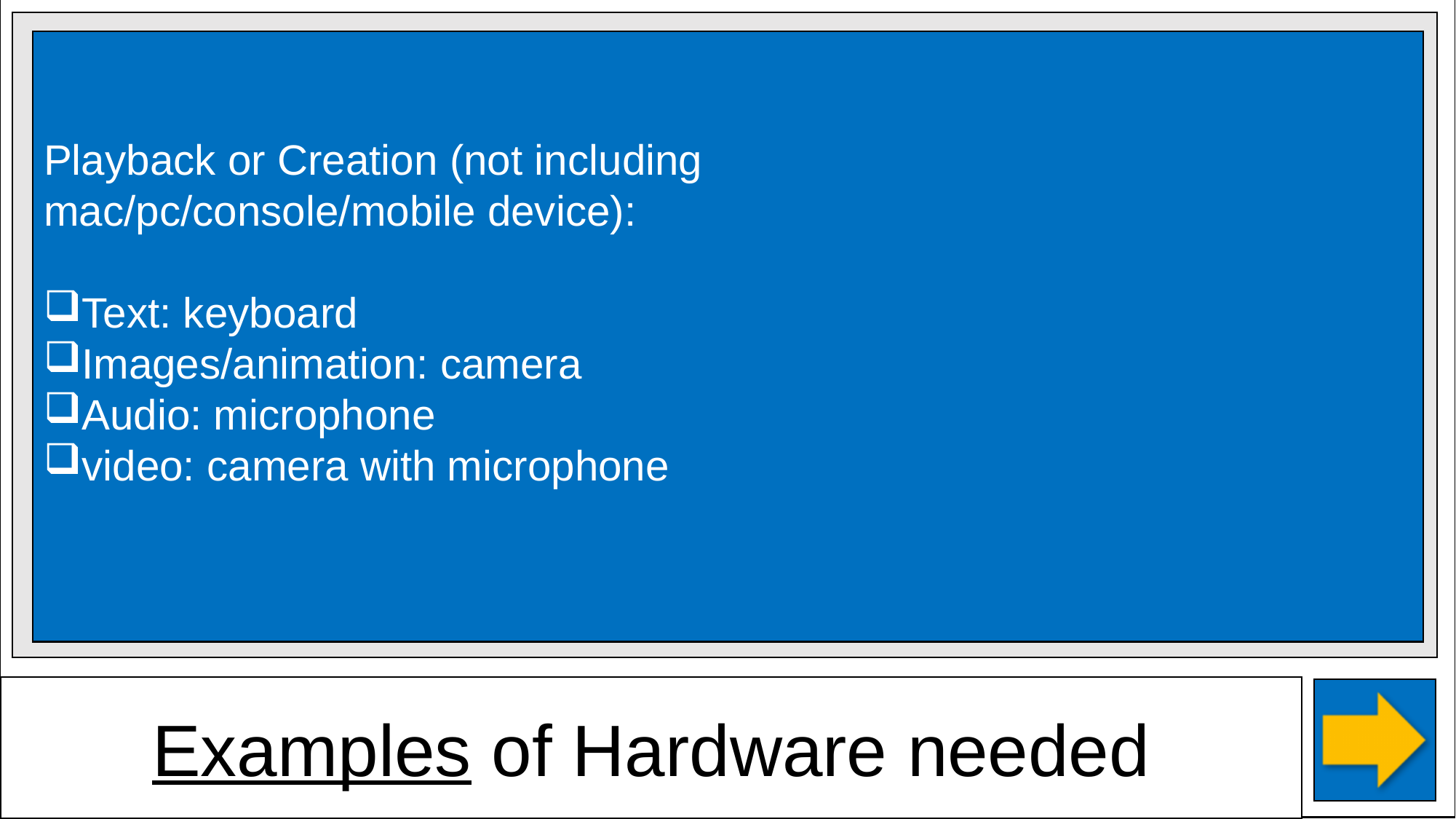

Playback or Creation (not including
mac/pc/console/mobile device):

Text: keyboard
Images/animation: camera
Audio: microphone
video: camera with microphone

Examples of Hardware needed